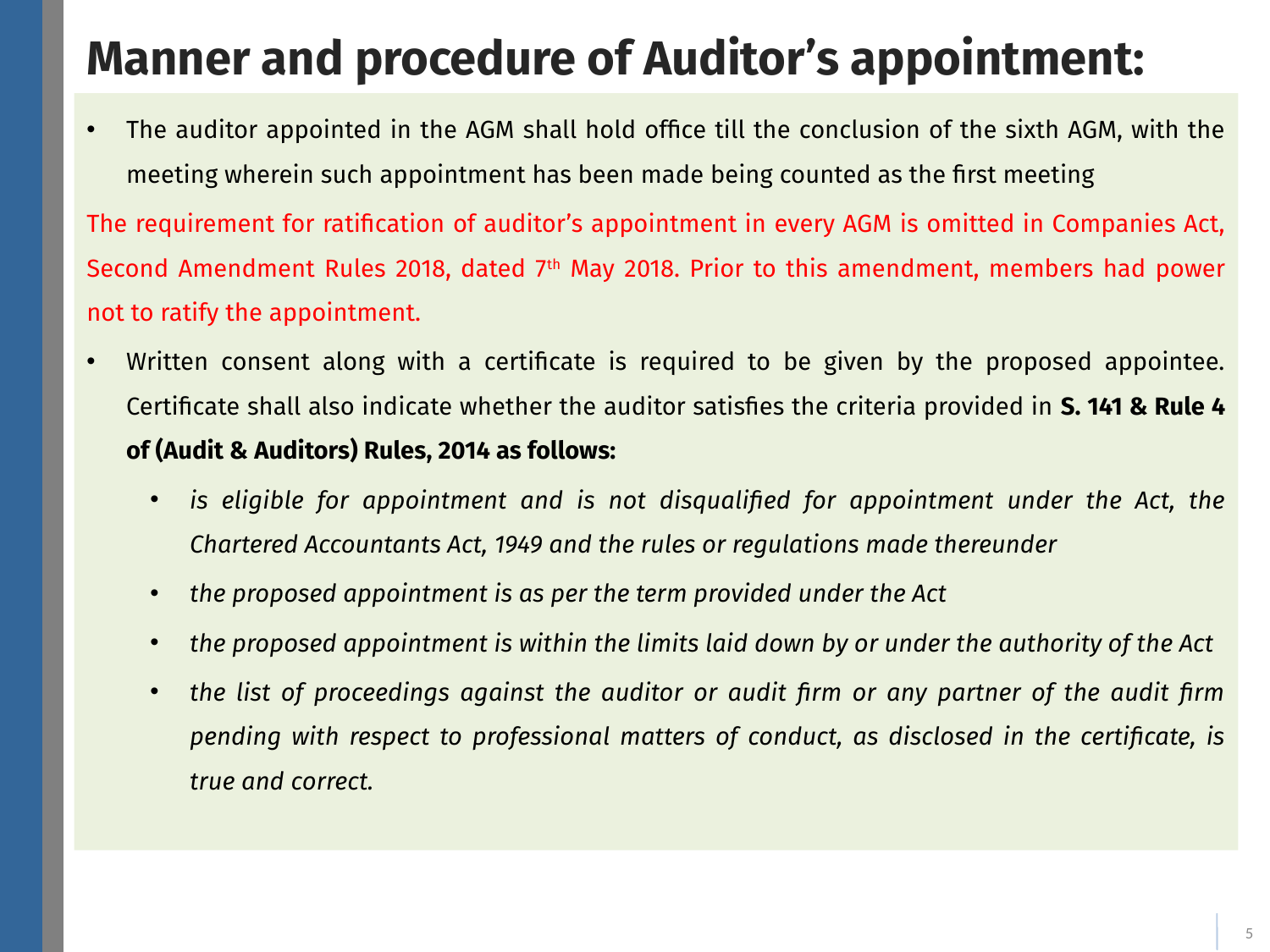

# Manner and procedure of Auditor’s appointment:
The auditor appointed in the AGM shall hold office till the conclusion of the sixth AGM, with the meeting wherein such appointment has been made being counted as the first meeting
The requirement for ratification of auditor’s appointment in every AGM is omitted in Companies Act, Second Amendment Rules 2018, dated 7th May 2018. Prior to this amendment, members had power not to ratify the appointment.
Written consent along with a certificate is required to be given by the proposed appointee. Certificate shall also indicate whether the auditor satisfies the criteria provided in S. 141 & Rule 4 of (Audit & Auditors) Rules, 2014 as follows:
is eligible for appointment and is not disqualified for appointment under the Act, the Chartered Accountants Act, 1949 and the rules or regulations made thereunder
the proposed appointment is as per the term provided under the Act
the proposed appointment is within the limits laid down by or under the authority of the Act
the list of proceedings against the auditor or audit firm or any partner of the audit firm pending with respect to professional matters of conduct, as disclosed in the certificate, is true and correct.

5